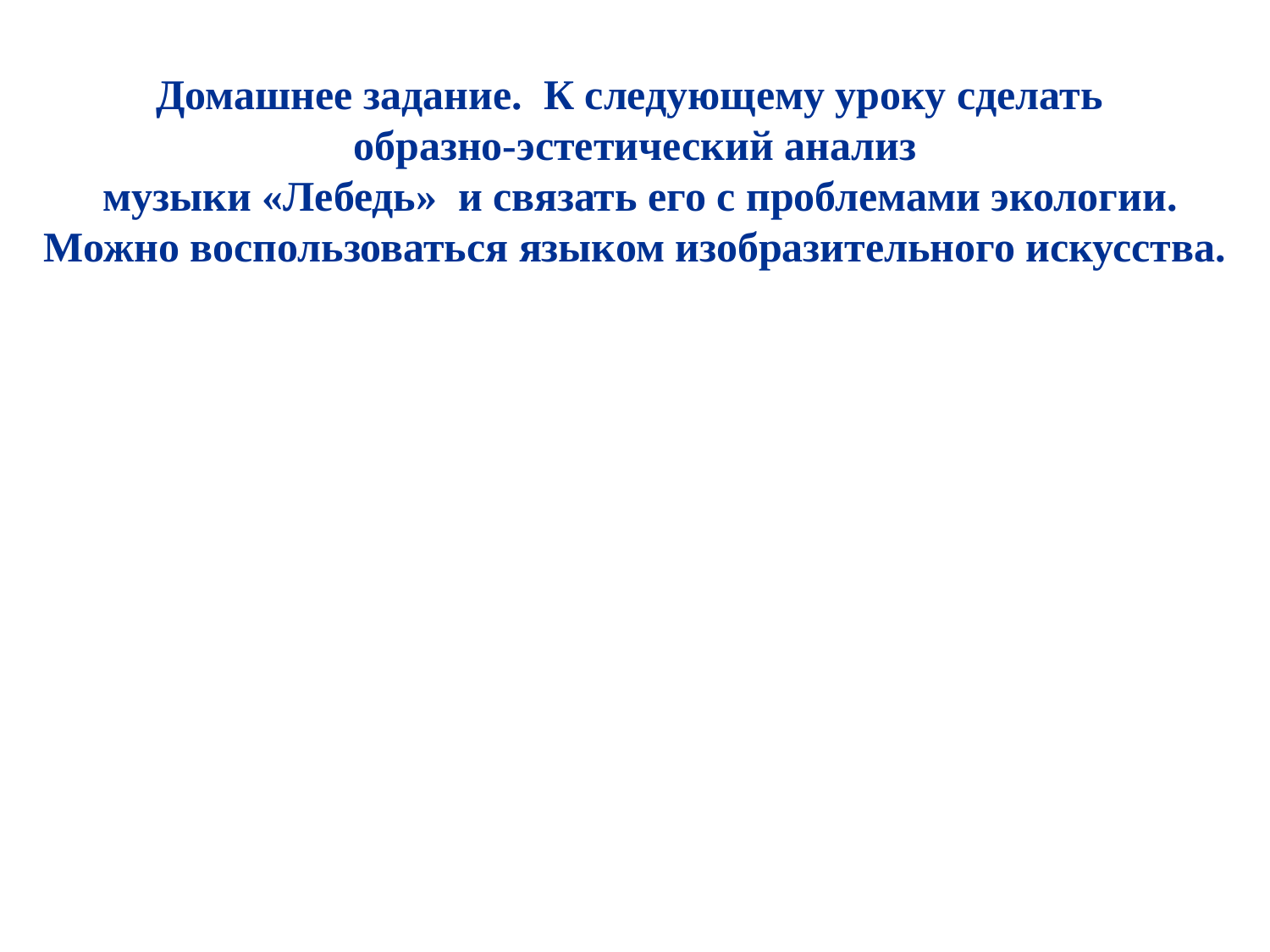

Домашнее задание.  К следующему уроку сделать
образно-эстетический анализ
 музыки «Лебедь»  и связать его с проблемами экологии.
Можно воспользоваться языком изобразительного искусства.